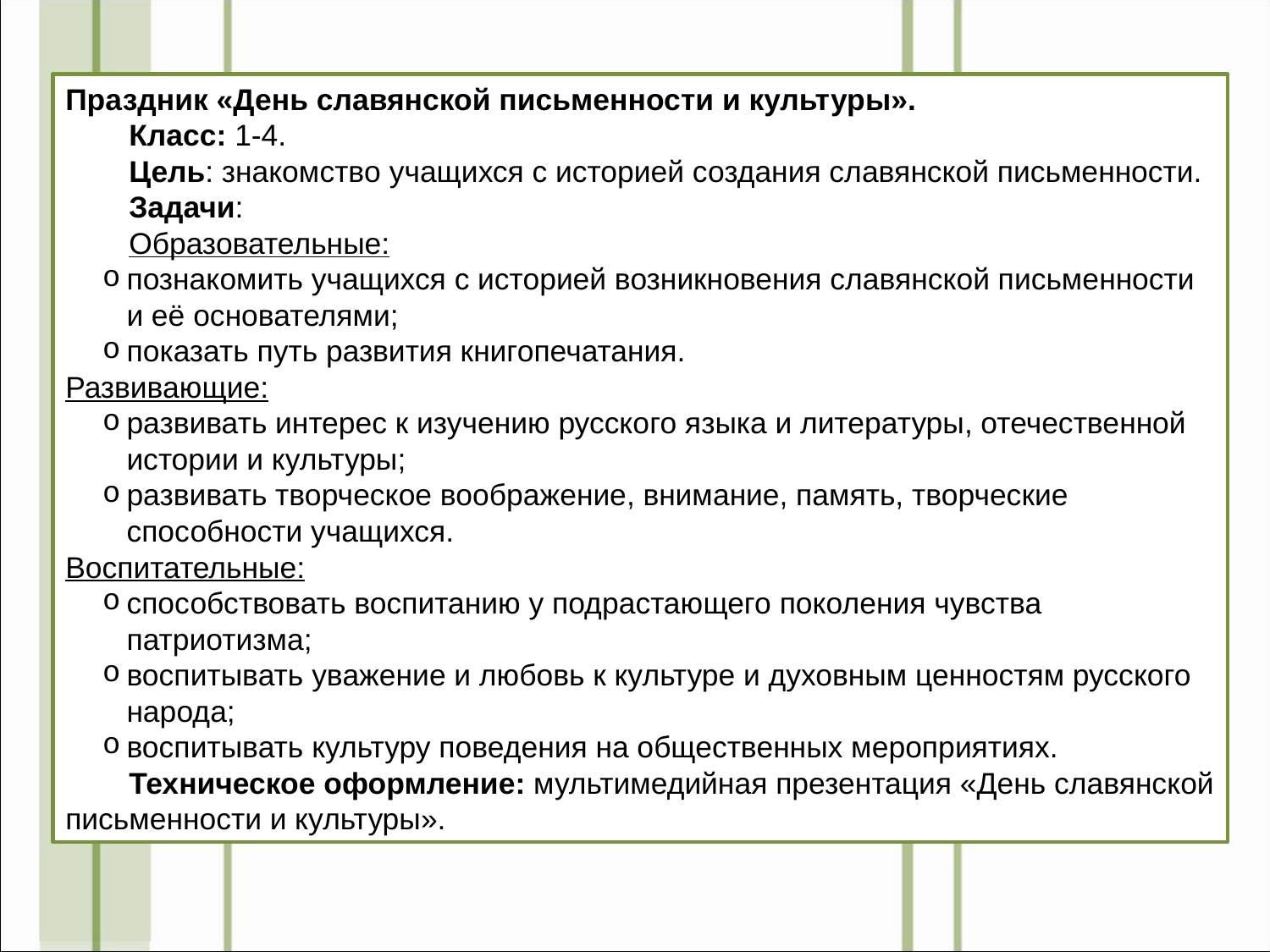

Праздник «День славянской письменности и культуры».
Класс: 1-4.
Цель: знакомство учащихся с историей создания славянской письменности.
Задачи:
Образовательные:
познакомить учащихся с историей возникновения славянской письменности и её основателями;
показать путь развития книгопечатания.
Развивающие:
развивать интерес к изучению русского языка и литературы, отечественной истории и культуры;
развивать творческое воображение, внимание, память, творческие способности учащихся.
Воспитательные:
способствовать воспитанию у подрастающего поколения чувства патриотизма;
воспитывать уважение и любовь к культуре и духовным ценностям русского народа;
воспитывать культуру поведения на общественных мероприятиях.
Техническое оформление: мультимедийная презентация «День славянской письменности и культуры».